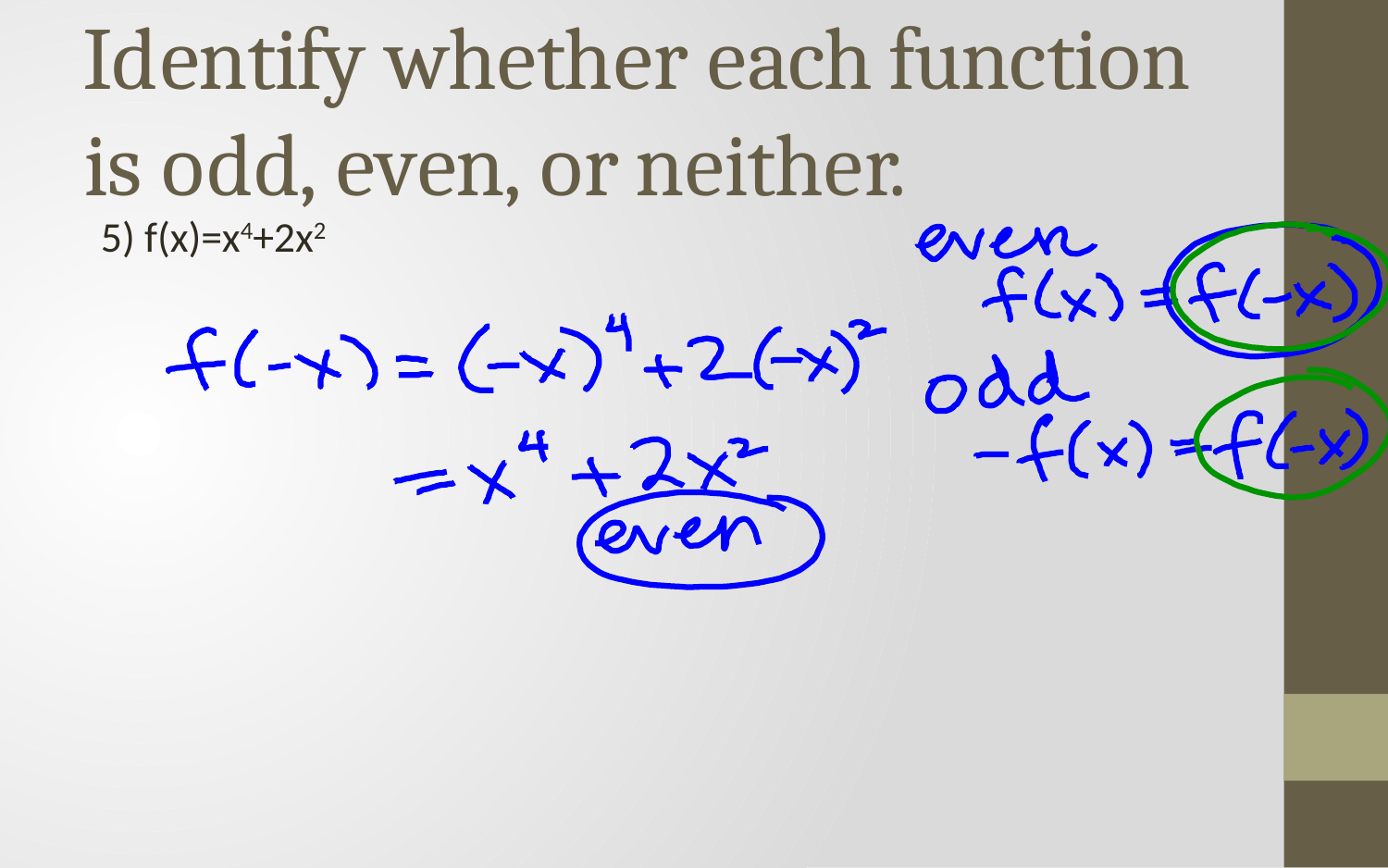

# Identify whether each function is odd, even, or neither.
5) f(x)=x4+2x2